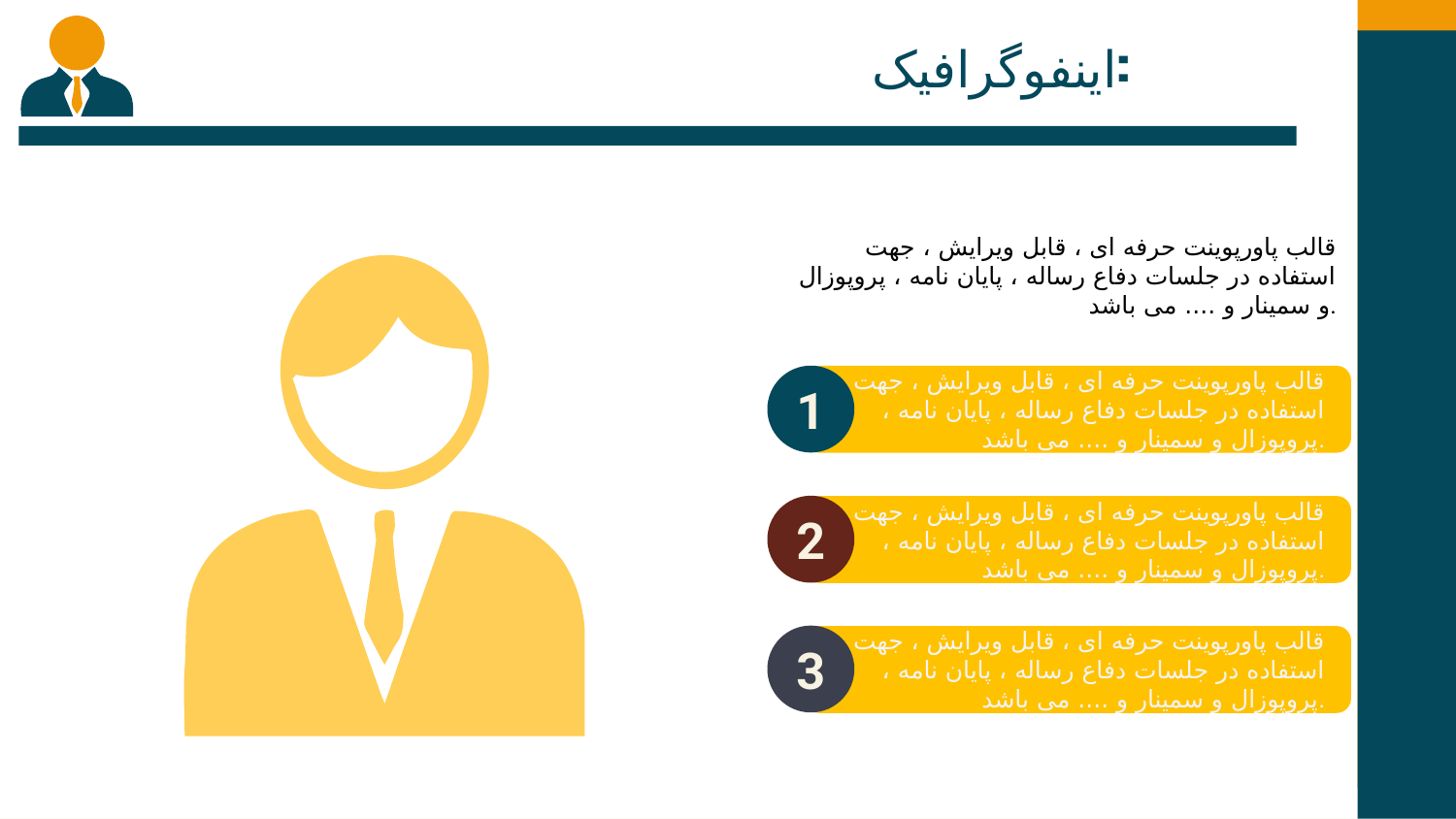

# اینفوگرافیک:
قالب پاورپوينت حرفه ای ، قابل ویرایش ، جهت استفاده در جلسات دفاع رساله ، پایان نامه ، پروپوزال و سمینار و .... می باشد.

1
قالب پاورپوينت حرفه ای ، قابل ویرایش ، جهت استفاده در جلسات دفاع رساله ، پایان نامه ، پروپوزال و سمینار و .... می باشد.
2
قالب پاورپوينت حرفه ای ، قابل ویرایش ، جهت استفاده در جلسات دفاع رساله ، پایان نامه ، پروپوزال و سمینار و .... می باشد.
3
قالب پاورپوينت حرفه ای ، قابل ویرایش ، جهت استفاده در جلسات دفاع رساله ، پایان نامه ، پروپوزال و سمینار و .... می باشد.